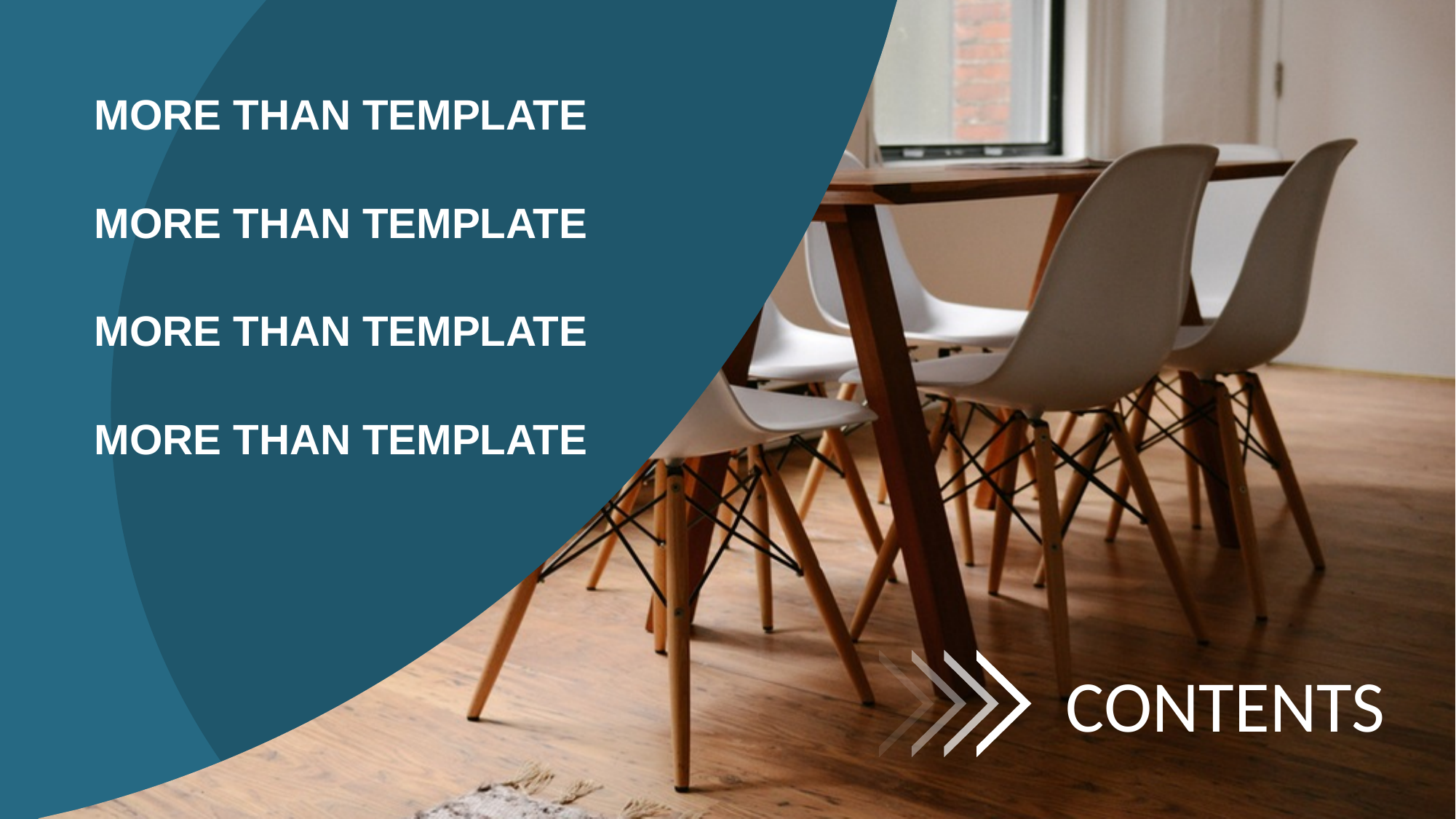

MORE THAN TEMPLATE
MORE THAN TEMPLATE
MORE THAN TEMPLATE
MORE THAN TEMPLATE
CONTENTS